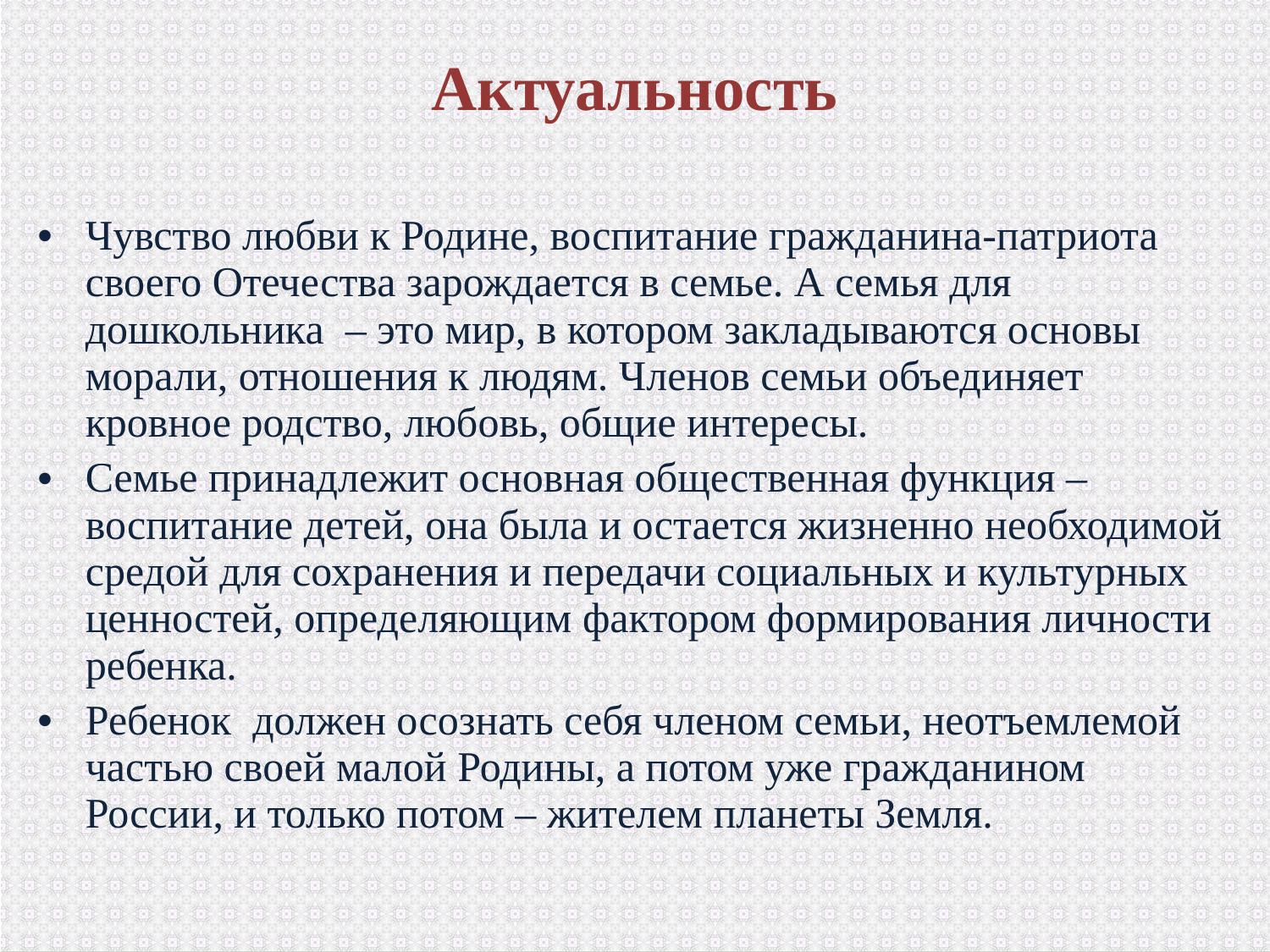

# Актуальность
Чувство любви к Родине, воспитание гражданина-патриота своего Отечества зарождается в семье. А семья для дошкольника  – это мир, в котором закладываются основы морали, отношения к людям. Членов семьи объединяет кровное родство, любовь, общие интересы.
Семье принадлежит основная общественная функция – воспитание детей, она была и остается жизненно необходимой средой для сохранения и передачи социальных и культурных ценностей, определяющим фактором формирования личности ребенка.
Ребенок  должен осознать себя членом семьи, неотъемлемой частью своей малой Родины, а потом уже гражданином России, и только потом – жителем планеты Земля.